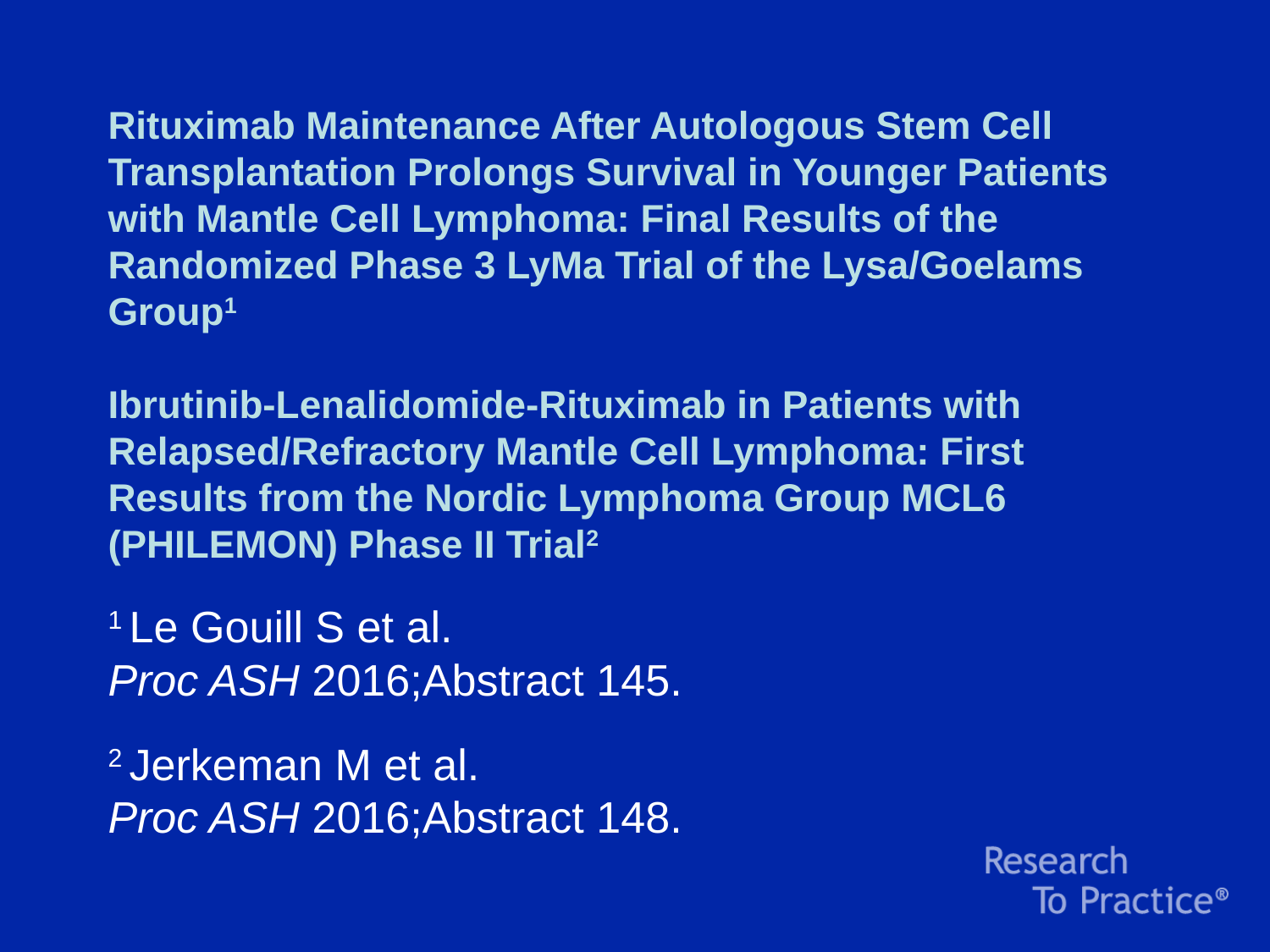

# Rituximab Maintenance After Autologous Stem Cell Transplantation Prolongs Survival in Younger Patients with Mantle Cell Lymphoma: Final Results of the Randomized Phase 3 LyMa Trial of the Lysa/Goelams Group1 Ibrutinib-Lenalidomide-Rituximab in Patients with Relapsed/Refractory Mantle Cell Lymphoma: First Results from the Nordic Lymphoma Group MCL6 (PHILEMON) Phase II Trial2
1 Le Gouill S et al.
Proc ASH 2016;Abstract 145.
2 Jerkeman M et al.
Proc ASH 2016;Abstract 148.